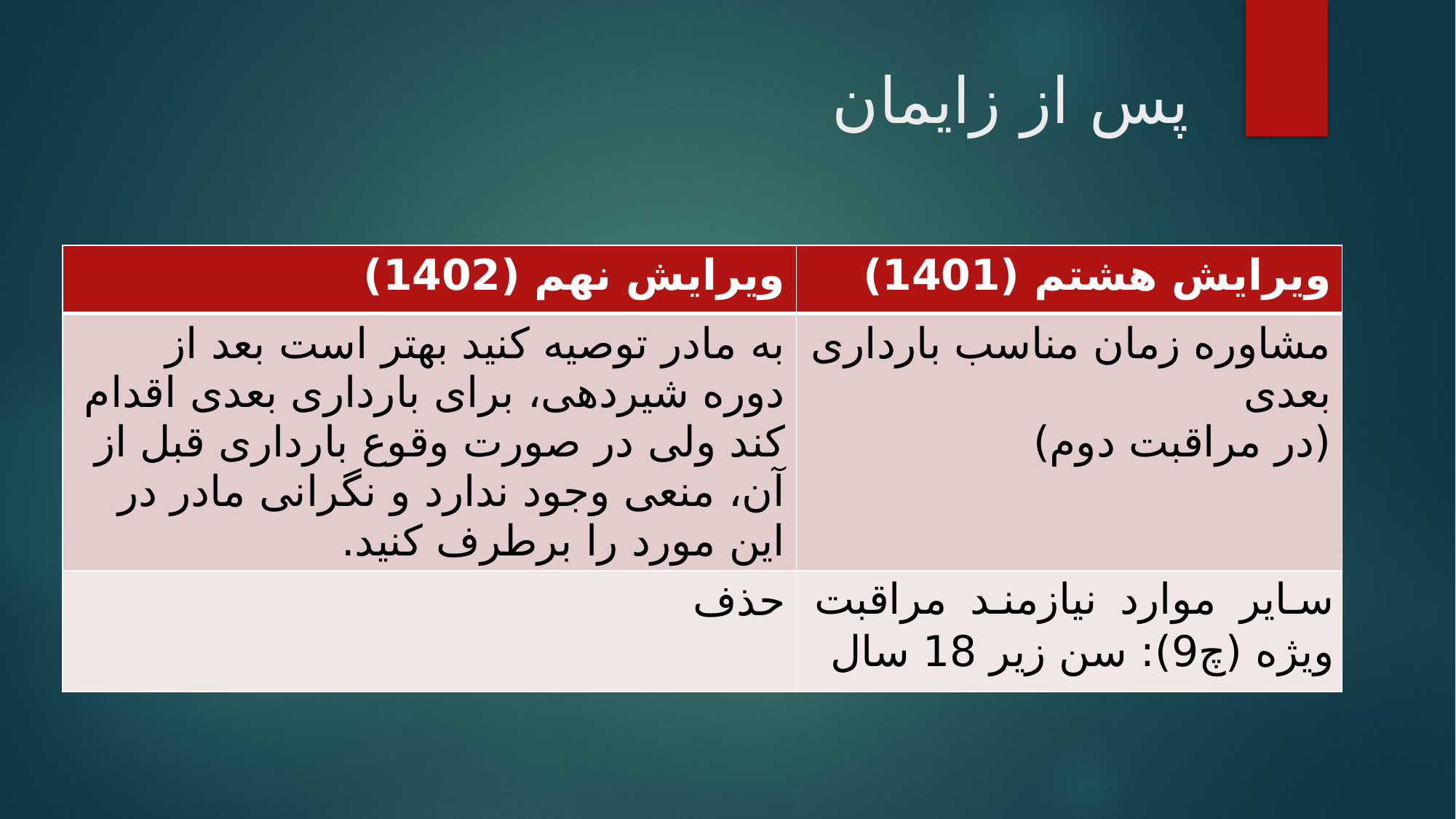

# پس از زایمان
| ویرایش نهم (1402) | ویرایش هشتم (1401) |
| --- | --- |
| به مادر توصیه کنید بهتر است بعد از دوره شیردهی، برای بارداری بعدی اقدام کند ولی در صورت وقوع بارداری قبل از آن، منعی وجود ندارد و نگرانی مادر در این مورد را برطرف کنید. | مشاوره زمان مناسب بارداری بعدی (در مراقبت دوم) |
| حذف | سایر موارد نیازمند مراقبت ویژه (چ9): سن زیر 18 سال |